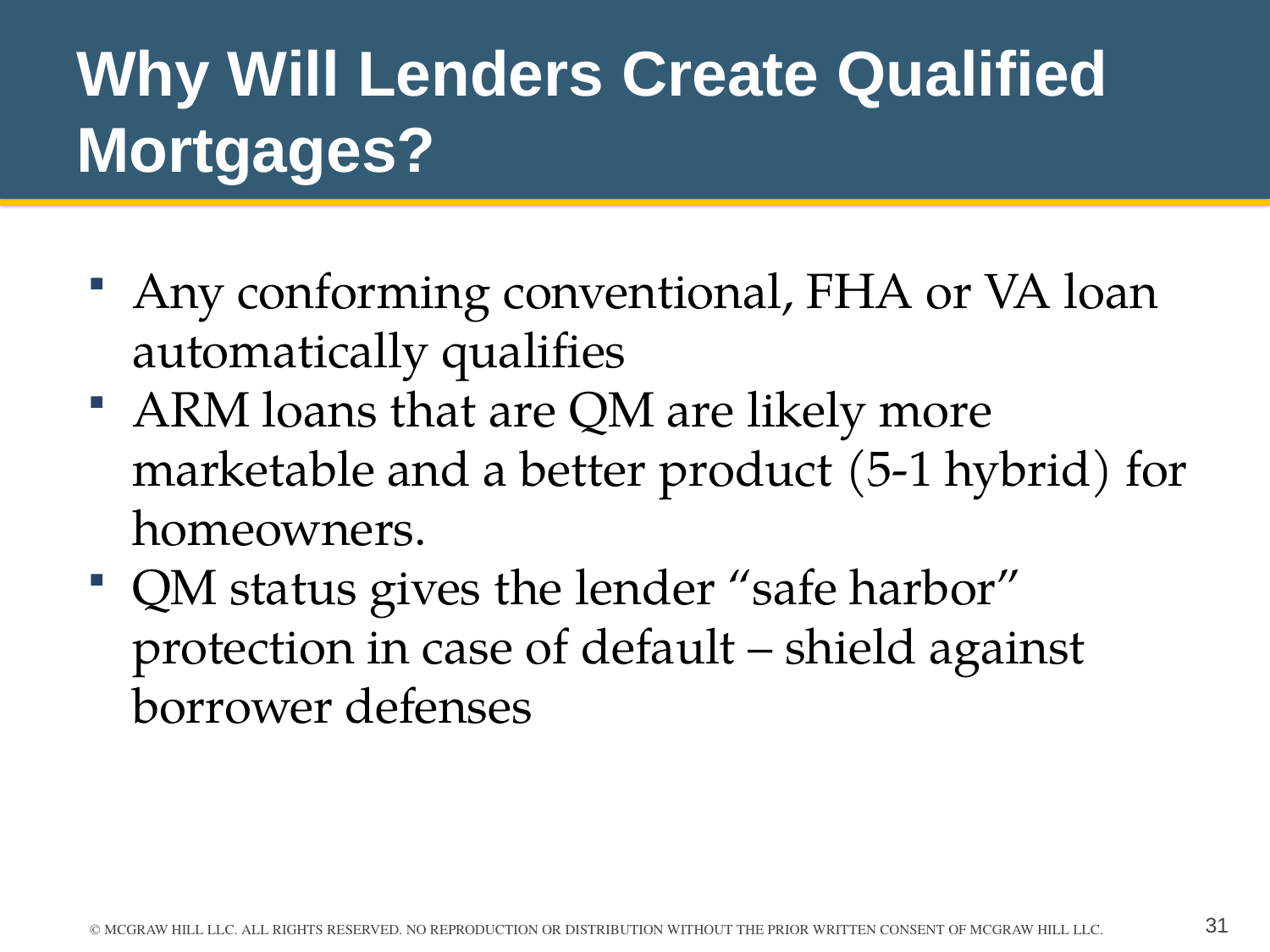

# Why Will Lenders Create Qualified Mortgages?
Any conforming conventional, FHA or VA loan automatically qualifies
ARM loans that are QM are likely more marketable and a better product (5-1 hybrid) for homeowners.
QM status gives the lender “safe harbor” protection in case of default – shield against borrower defenses
© MCGRAW HILL LLC. ALL RIGHTS RESERVED. NO REPRODUCTION OR DISTRIBUTION WITHOUT THE PRIOR WRITTEN CONSENT OF MCGRAW HILL LLC.
31